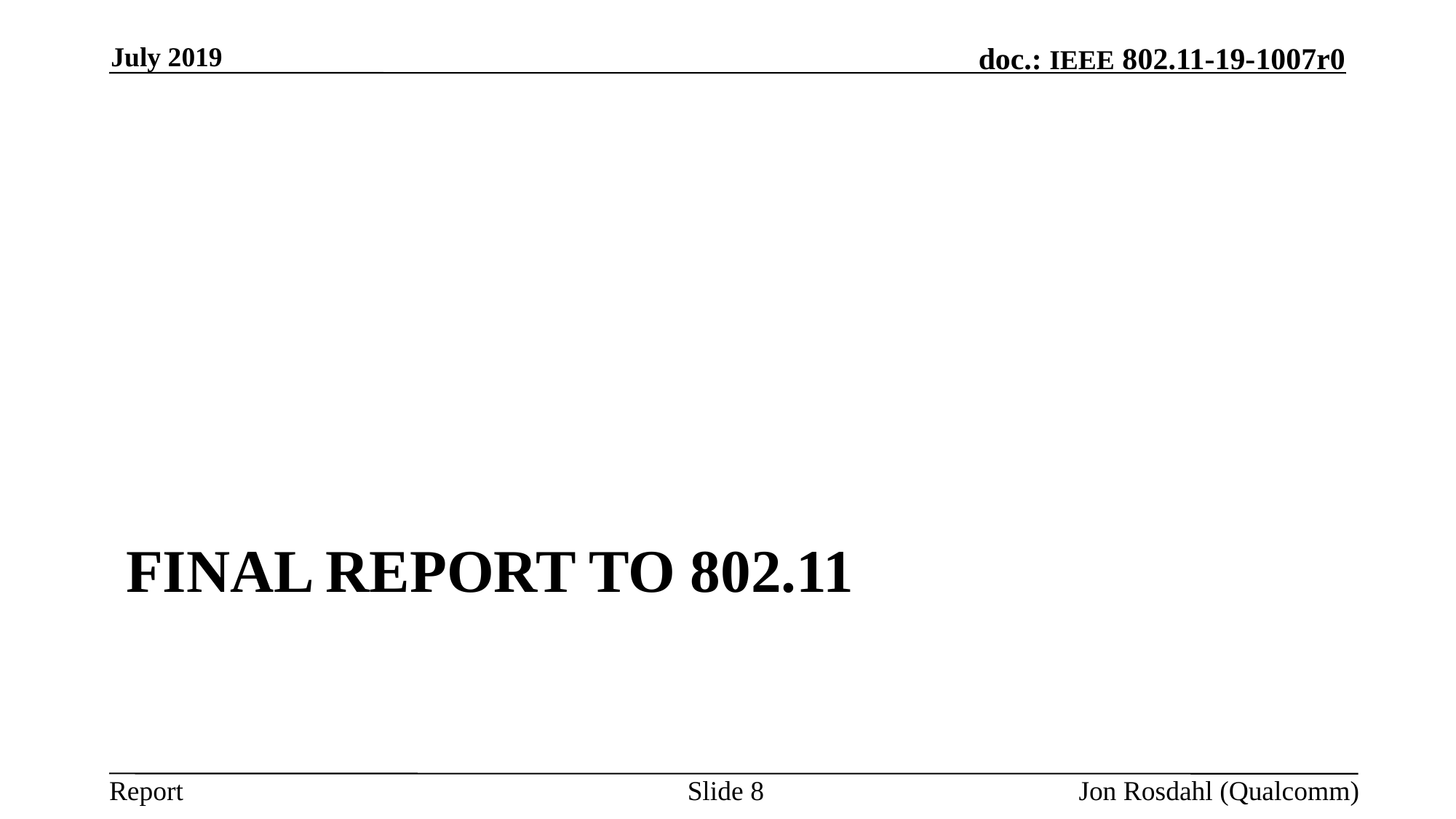

July 2019

# Final Report to 802.11
Slide 8
Jon Rosdahl (Qualcomm)